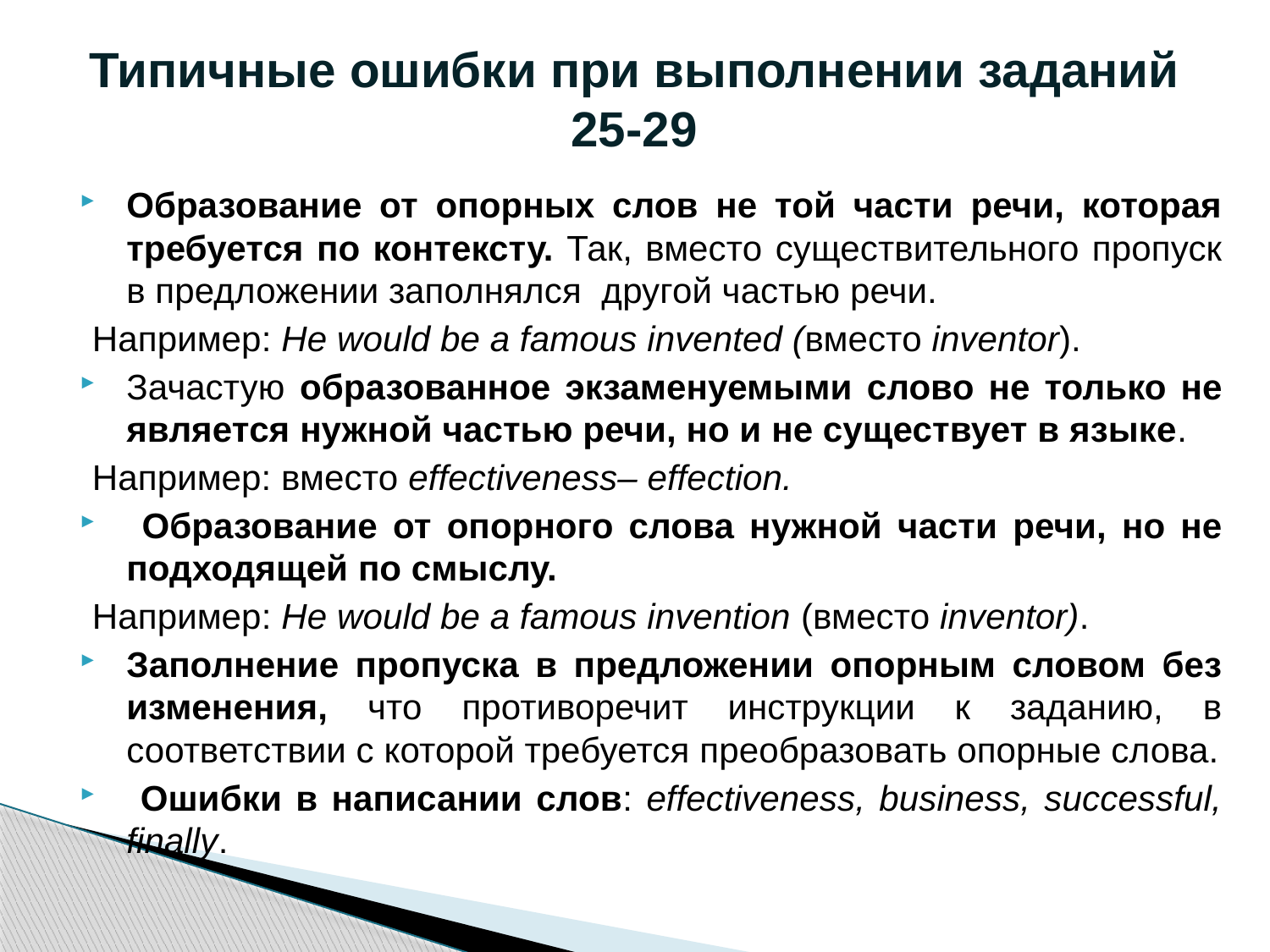

# Типичные ошибки при выполнении заданий 25-29
Образование от опорных слов не той части речи, которая требуется по контексту. Так, вместо существительного пропуск в предложении заполнялся  другой частью речи.
Например: He would be a famous invented (вместо inventor).
Зачастую образованное экзаменуемыми слово не только не является нужной частью речи, но и не существует в языке.
Например: вместо effectiveness– effection.
 Образование от опорного слова нужной части речи, но не подходящей по смыслу.
Например: He would be a famous invention (вместо inventor).
Заполнение пропуска в предложении опорным словом без изменения, что противоречит инструкции к заданию, в соответствии с которой требуется преобразовать опорные слова.
 Ошибки в написании слов: effectiveness, business, successful, finally.